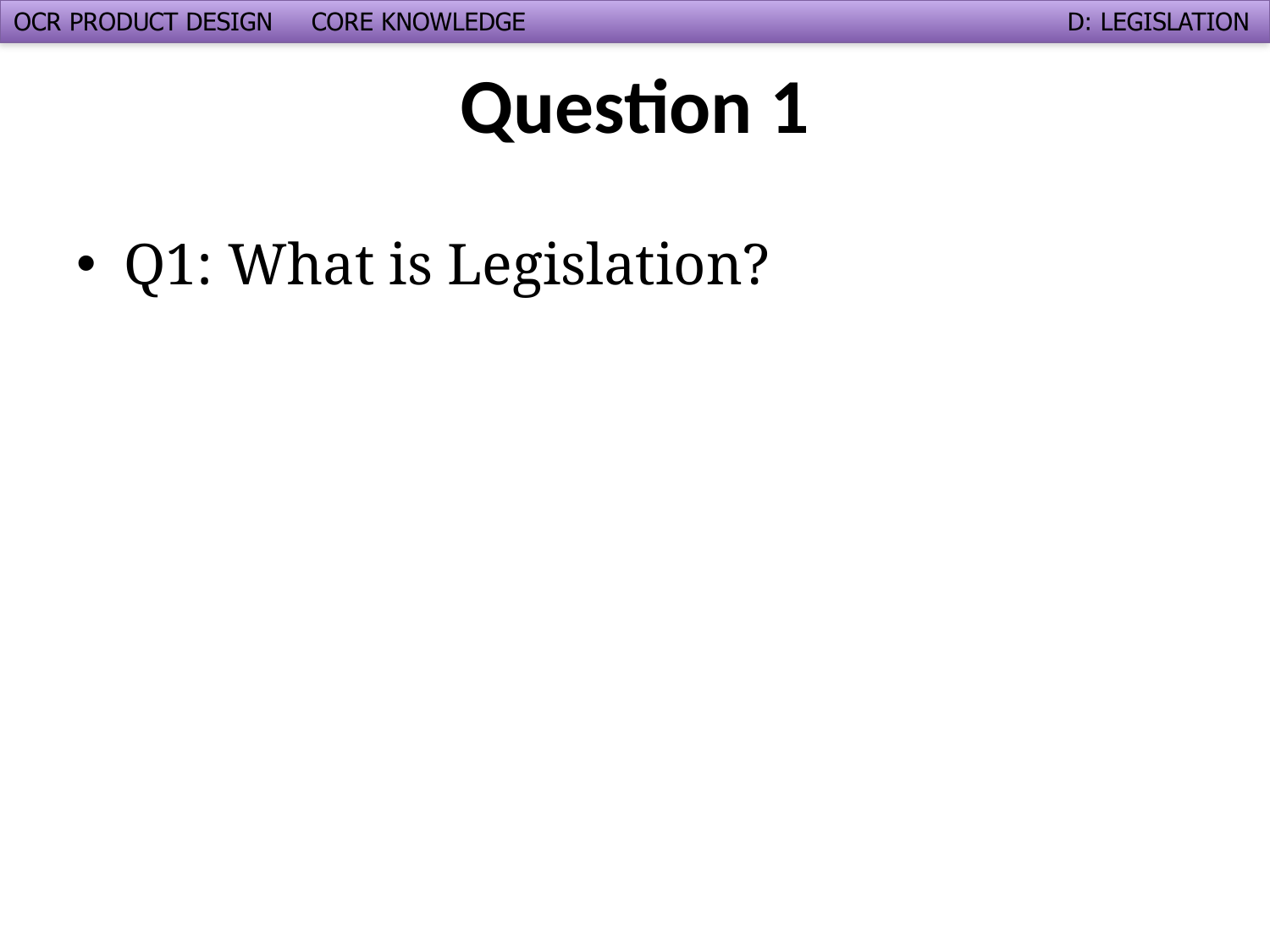

# Question 1
Q1: What is Legislation?